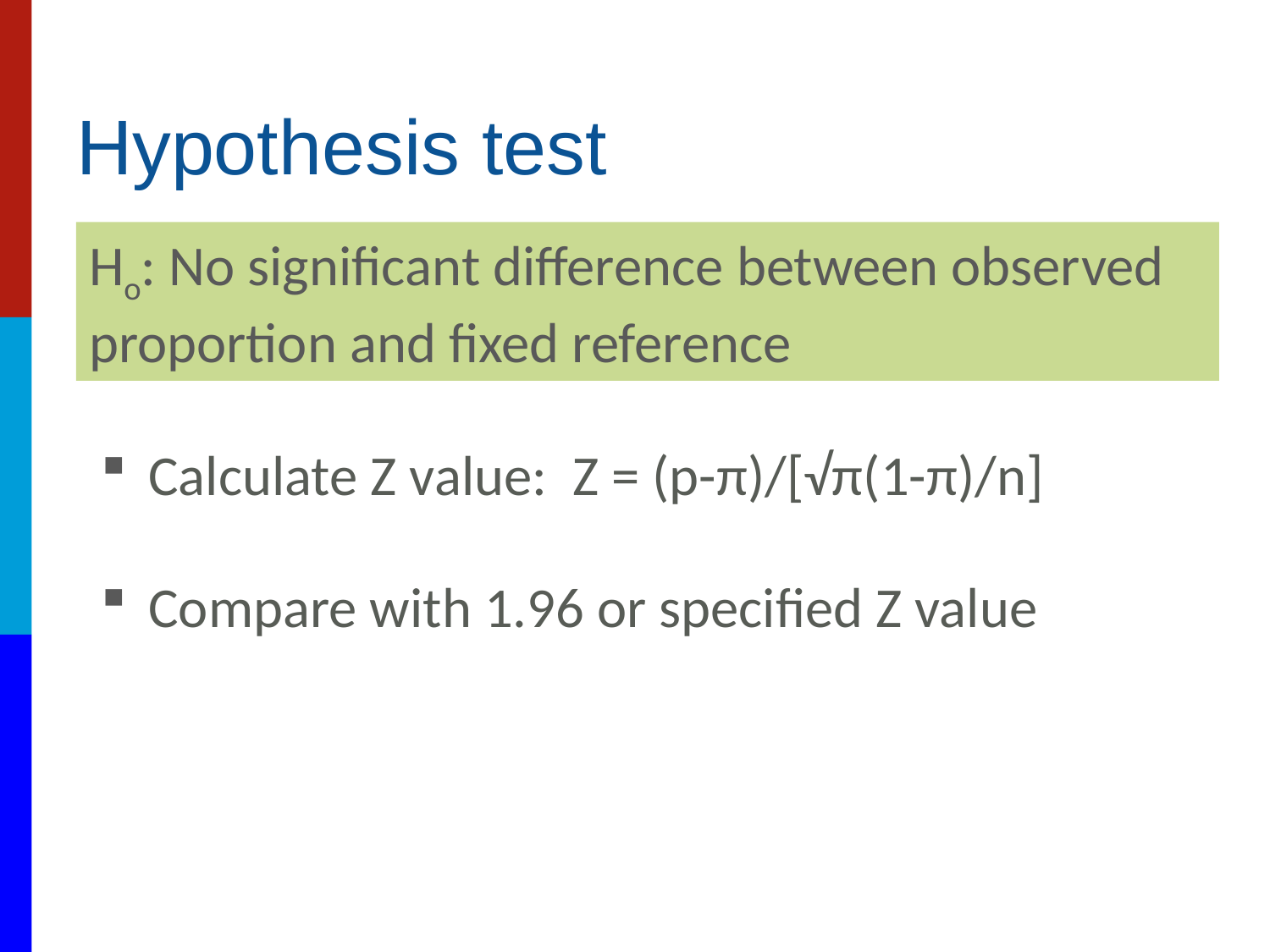

# Hypothesis test
Ho: No significant difference between observed proportion and fixed reference
Calculate Z value:  Z = (p-π)/[√π(1-π)/n]
Compare with 1.96 or specified Z value